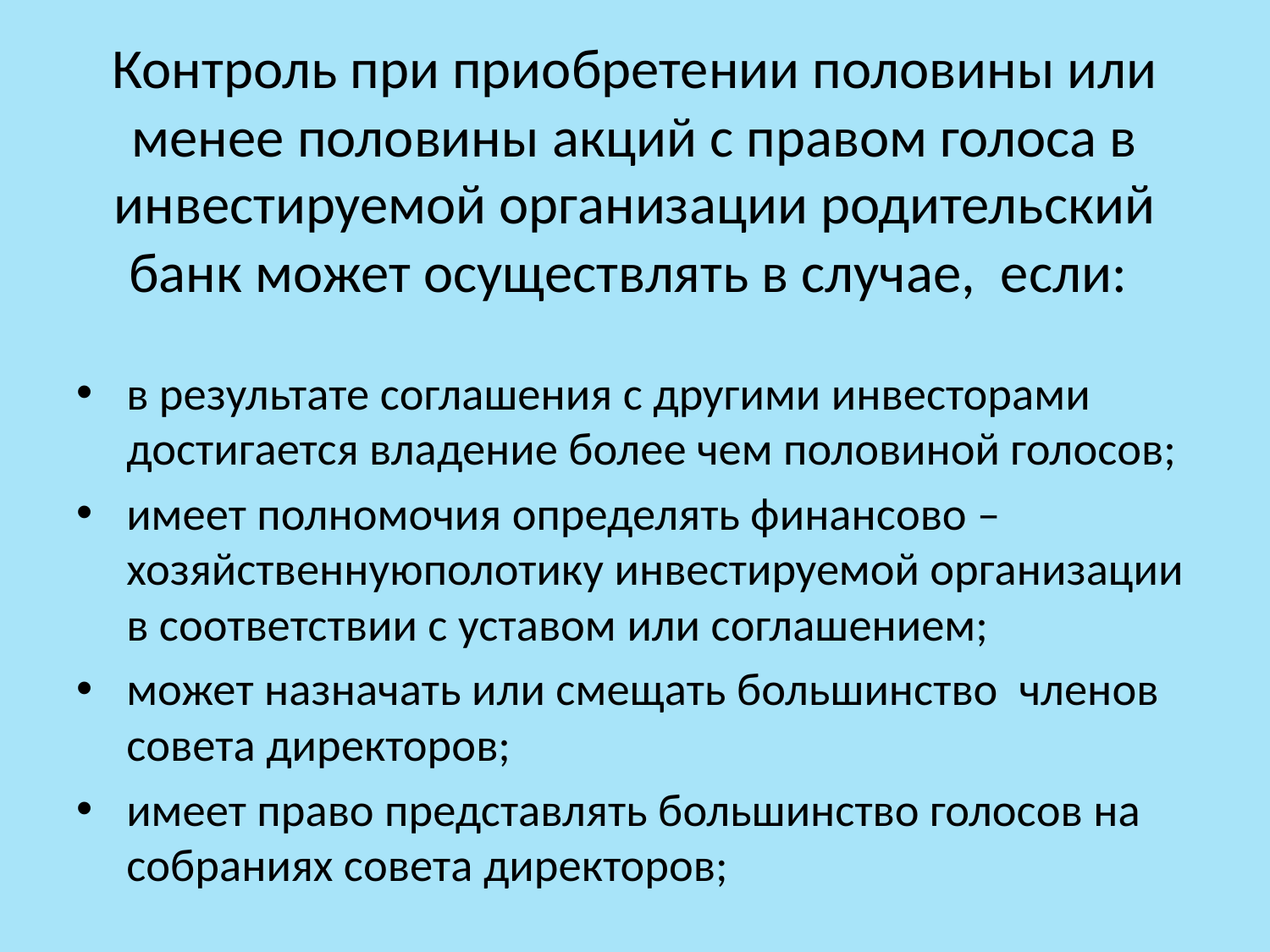

# Контроль при приобретении половины или менее половины акций с правом голоса в инвестируемой организации родительский банк может осуществлять в случае,  если:
в результате соглашения с другими инвесторами достигается владение более чем половиной голосов;
имеет полномочия определять финансово – хозяйственнуюполотику инвестируемой организации в соответствии с уставом или соглашением;
может назначать или смещать большинство  членов совета директоров;
имеет право представлять большинство голосов на собраниях совета директоров;